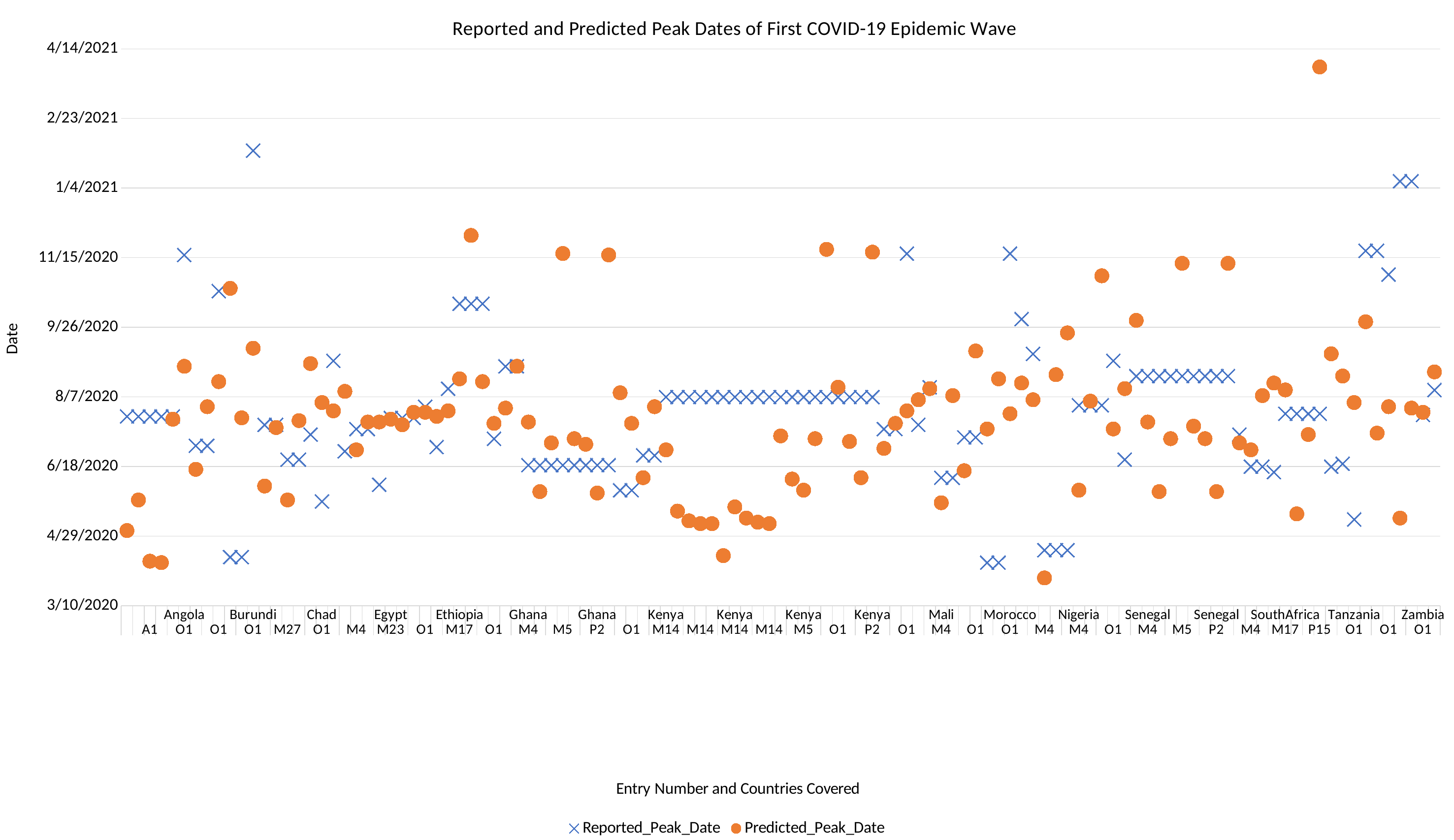

### Chart: Reported and Predicted Peak Dates of First COVID-19 Epidemic Wave

| Category | Reported_Peak_Date | Predicted_Peak_Date |
|---|---|---|
| Algeria | 44036.0 | 43954.0 |
| Algeria | 44036.0 | 43976.0 |
| Algeria | 44036.0 | 43932.0 |
| Algeria | 44036.0 | 43931.0 |
| Algeria | 44036.0 | 44034.0 |
| Angola | 44152.0 | 44072.0 |
| Benin | 44015.0 | 43998.0 |
| Benin | 44015.0 | 44043.0 |
| Botswana | 44126.0 | 44061.0 |
| BurkinaFaso | 43935.0 | 44128.0 |
| BurkinaFaso | 43935.0 | 44035.0 |
| Burundi | 44227.0 | 44085.0 |
| CaboVerde | 44030.0 | 43986.0 |
| CaboVerde | 44030.0 | 44028.0 |
| Cameroon | 44005.0 | 43976.0 |
| Cameroon | 44005.0 | 44033.0 |
| CentralAfricanRepublic | 44023.0 | 44074.0 |
| Chad | 43975.0 | 44046.0 |
| Congo(Brazzaville) | 44076.0 | 44040.0 |
| Congo(Kinshasa) | 44011.0 | 44054.0 |
| Coted'Ivoire | 44027.0 | 44012.0 |
| Coted'Ivoire | 44027.0 | 44032.0 |
| Djibouti | 43987.0 | 44032.0 |
| Egypt | 44035.0 | 44034.0 |
| Egypt | 44035.0 | 44030.0 |
| Egypt | 44035.0 | 44039.0 |
| EquatorialGuinea | 44043.0 | 44039.0 |
| Eritrea | 44014.0 | 44036.0 |
| Eswatini | 44056.0 | 44040.0 |
| Ethiopia | 44117.0 | 44063.0 |
| Ethiopia | 44117.0 | 44166.0 |
| Ethiopia | 44117.0 | 44061.0 |
| Gabon | 44020.0 | 44031.0 |
| Gambia | 44072.0 | 44042.0 |
| Gambia | 44072.0 | 44072.0 |
| Ghana | 44001.0 | 44032.0 |
| Ghana | 44001.0 | 43982.0 |
| Ghana | 44001.0 | 44017.0 |
| Ghana | 44001.0 | 44153.0 |
| Ghana | 44001.0 | 44020.0 |
| Ghana | 44001.0 | 44016.0 |
| Ghana | 44001.0 | 43981.0 |
| Ghana | 44001.0 | 44152.0 |
| Guinea | 43983.0 | 44053.0 |
| Guinea | 43983.0 | 44031.0 |
| Guinea-Bissau | 44008.0 | 43992.0 |
| Guinea-Bissau | 44008.0 | 44043.0 |
| Kenya | 44050.0 | 44012.0 |
| Kenya | 44050.0 | 43968.0 |
| Kenya | 44050.0 | 43961.0 |
| Kenya | 44050.0 | 43959.0 |
| Kenya | 44050.0 | 43959.0 |
| Kenya | 44050.0 | 43936.0 |
| Kenya | 44050.0 | 43971.0 |
| Kenya | 44050.0 | 43963.0 |
| Kenya | 44050.0 | 43960.0 |
| Kenya | 44050.0 | 43959.0 |
| Kenya | 44050.0 | 44022.0 |
| Kenya | 44050.0 | 43991.0 |
| Kenya | 44050.0 | 43983.0 |
| Kenya | 44050.0 | 44020.0 |
| Kenya | 44050.0 | 44156.0 |
| Kenya | 44050.0 | 44057.0 |
| Kenya | 44050.0 | 44018.0 |
| Kenya | 44050.0 | 43992.0 |
| Kenya | 44050.0 | 44154.0 |
| Liberia | 44027.0 | 44013.0 |
| Liberia | 44027.0 | 44031.0 |
| Libya | 44153.0 | 44040.0 |
| Madagascar | 44030.0 | 44048.0 |
| Malawi | 44057.0 | 44056.0 |
| Mali | 43992.0 | 43974.0 |
| Mali | 43992.0 | 44051.0 |
| Mauritania | 44021.0 | 43997.0 |
| Mauritania | 44021.0 | 44083.0 |
| Mauritius | 43931.0 | 44027.0 |
| Mauritius | 43931.0 | 44063.0 |
| Morocco | 44153.0 | 44038.0 |
| Mozambique | 44106.0 | 44060.0 |
| Namibia | 44081.0 | 44048.0 |
| Niger | 43940.0 | 43920.0 |
| Niger | 43940.0 | 44066.0 |
| Niger | 43940.0 | 44096.0 |
| Nigeria | 44044.0 | 43983.0 |
| Nigeria | 44044.0 | 44047.0 |
| Nigeria | 44044.0 | 44137.0 |
| Rwanda | 44076.0 | 44027.0 |
| SaoTomeandPrincipe | 44005.0 | 44056.0 |
| Senegal | 44065.0 | 44105.0 |
| Senegal | 44065.0 | 44032.0 |
| Senegal | 44065.0 | 43982.0 |
| Senegal | 44065.0 | 44020.0 |
| Senegal | 44065.0 | 44146.0 |
| Senegal | 44065.0 | 44029.0 |
| Senegal | 44065.0 | 44020.0 |
| Senegal | 44065.0 | 43982.0 |
| Senegal | 44065.0 | 44146.0 |
| Seychelles | 44023.0 | 44017.0 |
| SierraLeone | 44000.0 | 44012.0 |
| SierraLeone | 44000.0 | 44051.0 |
| Somalia | 43996.0 | 44060.0 |
| SouthAfrica | 44038.0 | 44055.0 |
| SouthAfrica | 44038.0 | 43966.0 |
| SouthAfrica | 44038.0 | 44023.0 |
| SouthAfrica | 44038.0 | 44287.0 |
| SouthSudan | 44000.0 | 44081.0 |
| Sudan | 44002.0 | 44065.0 |
| Tanzania | 43962.0 | 44046.0 |
| Togo | 44155.0 | 44104.0 |
| Togo | 44155.0 | 44024.0 |
| Tunisia | 44138.0 | 44043.0 |
| Uganda | 44205.0 | 43963.0 |
| Uganda | 44205.0 | 44042.0 |
| Zambia | 44037.0 | 44039.0 |
| Zimbabwe | 44055.0 | 44068.0 |